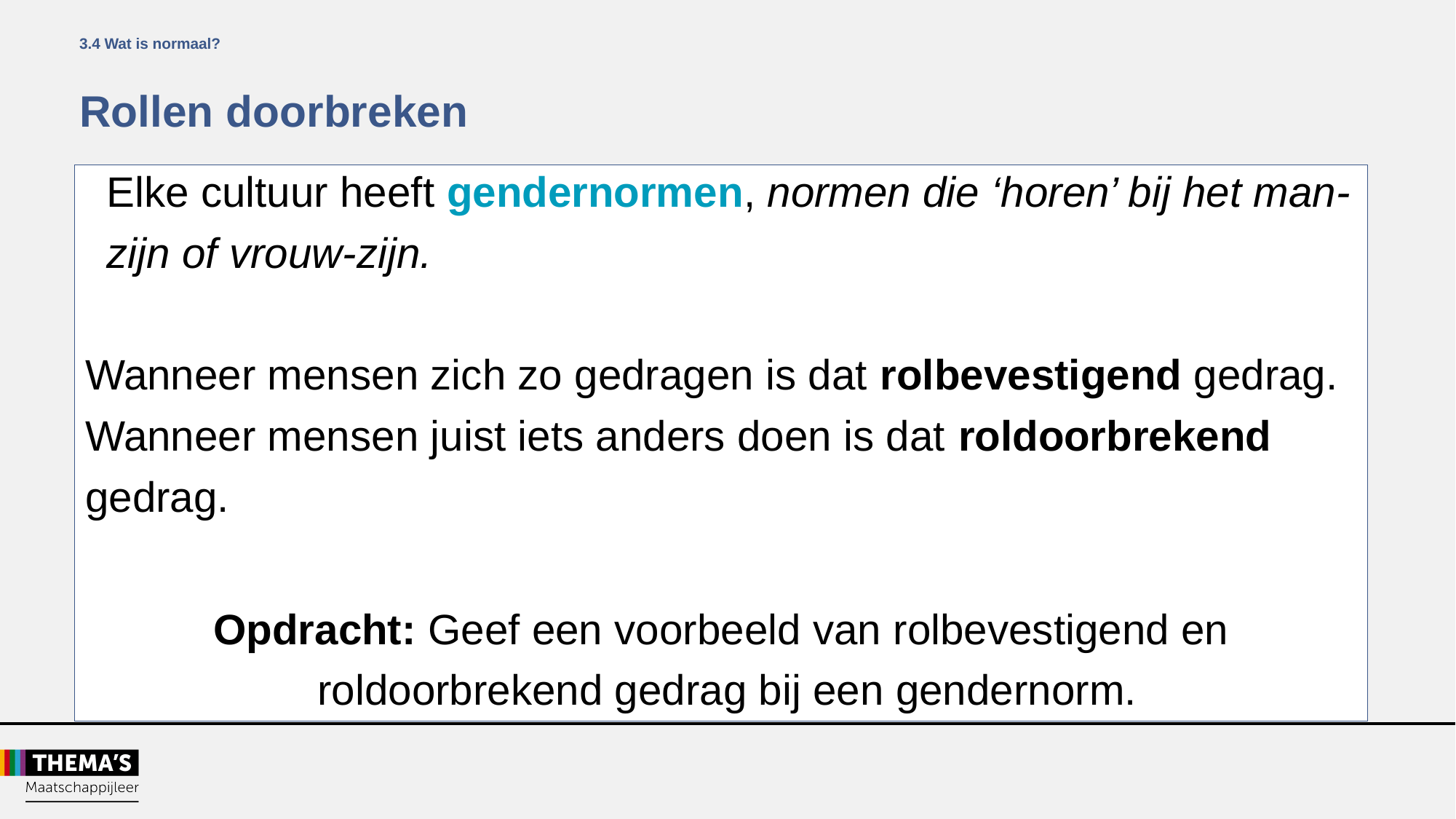

3.4 Wat is normaal?
Rollen doorbreken
Elke cultuur heeft gendernormen, normen die ‘horen’ bij het man-
zijn of vrouw-zijn.

Wanneer mensen zich zo gedragen is dat rolbevestigend gedrag.
Wanneer mensen juist iets anders doen is dat roldoorbrekend
gedrag.
Opdracht: Geef een voorbeeld van rolbevestigend en
roldoorbrekend gedrag bij een gendernorm.